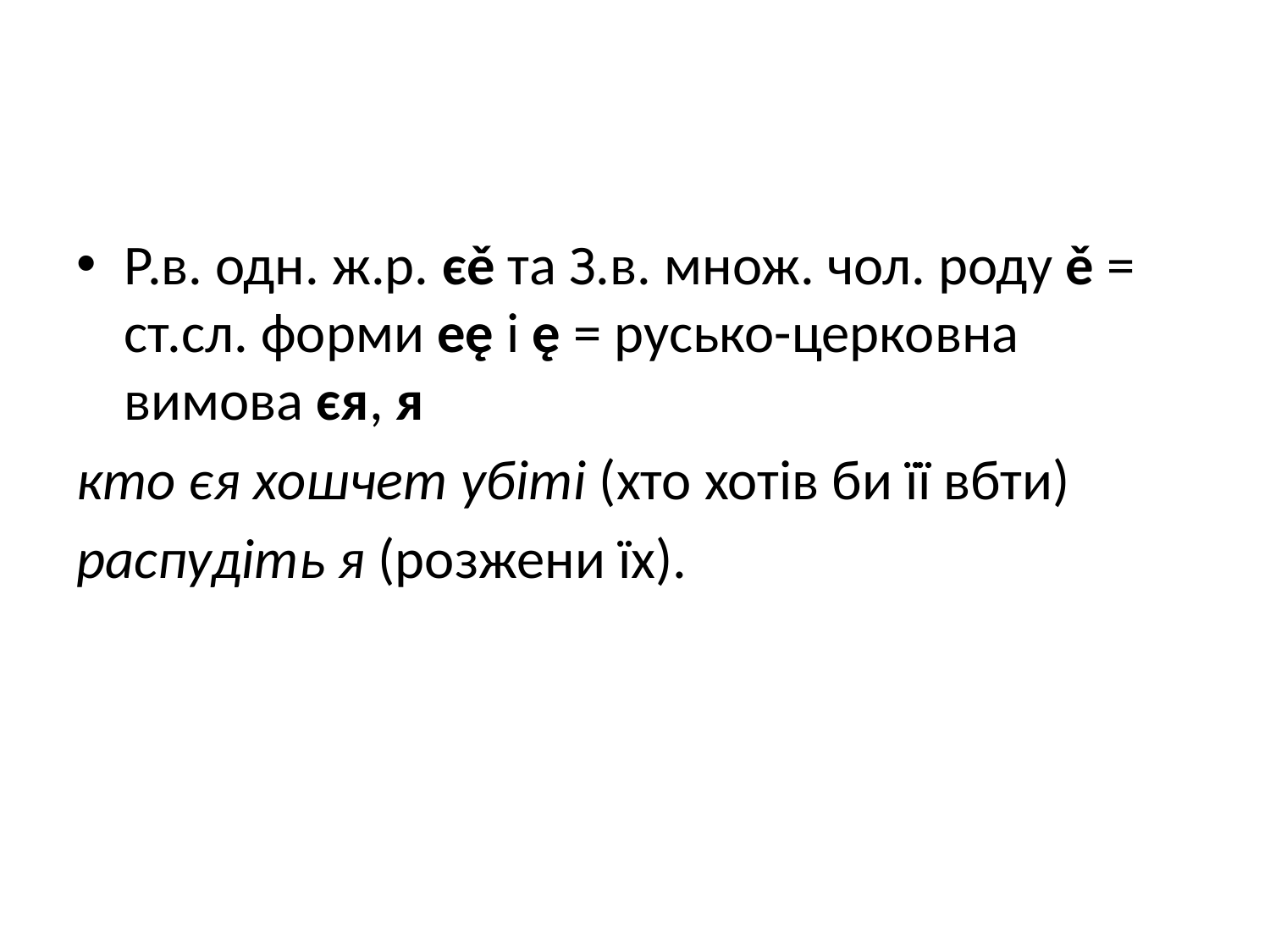

Р.в. одн. ж.р. єě та З.в. множ. чол. роду ě = ст.сл. форми eę i ę = русько-церковна вимова єя, я
кто єя хошчет убіті (хто хотів би її вбти)
распудіть я (розжени їх).